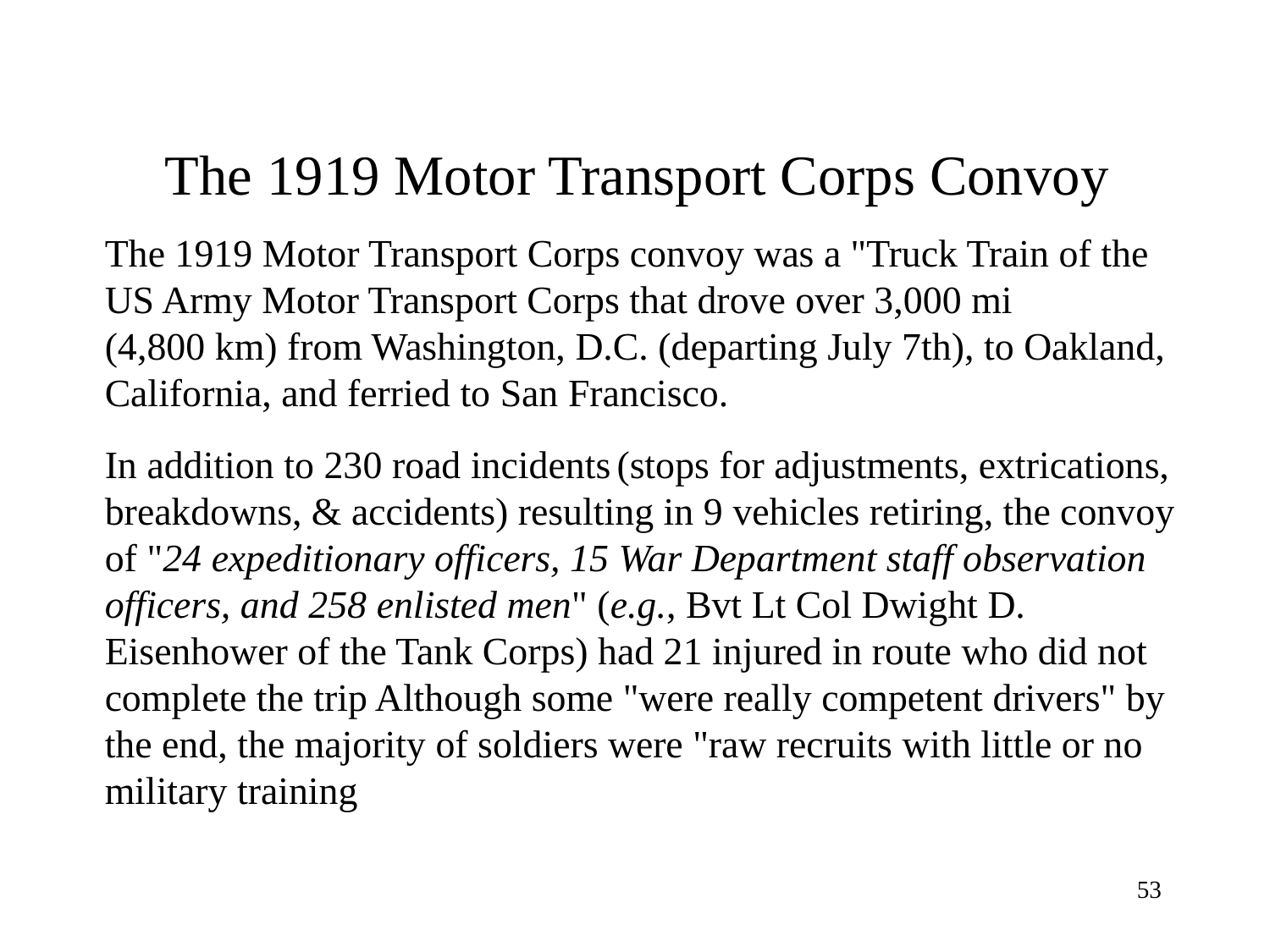

# The 1919 Motor Transport Corps Convoy
The 1919 Motor Transport Corps convoy was a "Truck Train of the US Army Motor Transport Corps that drove over 3,000 mi (4,800 km) from Washington, D.C. (departing July 7th), to Oakland, California, and ferried to San Francisco.

In addition to 230 road incidents (stops for adjustments, extrications, breakdowns, & accidents) resulting in 9 vehicles retiring, the convoy of "24 expeditionary officers, 15 War Department staff observation officers, and 258 enlisted men" (e.g., Bvt Lt Col Dwight D. Eisenhower of the Tank Corps) had 21 injured in route who did not complete the trip Although some "were really competent drivers" by the end, the majority of soldiers were "raw recruits with little or no military training
53